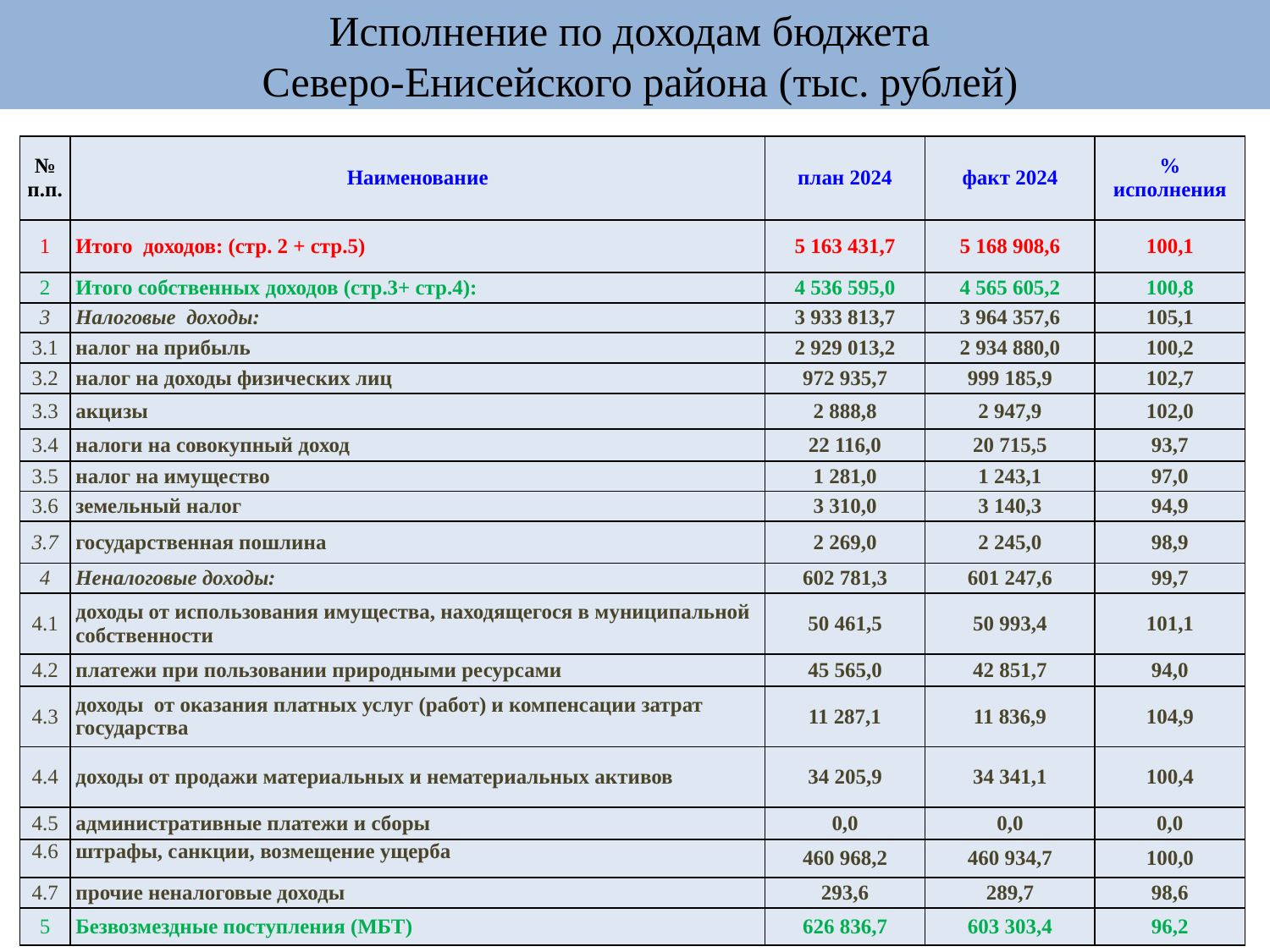

Исполнение по доходам бюджета
 Северо-Енисейского района (тыс. рублей)
| № п.п. | Наименование | план 2024 | факт 2024 | % исполнения |
| --- | --- | --- | --- | --- |
| 1 | Итого доходов: (стр. 2 + стр.5) | 5 163 431,7 | 5 168 908,6 | 100,1 |
| 2 | Итого собственных доходов (стр.3+ стр.4): | 4 536 595,0 | 4 565 605,2 | 100,8 |
| 3 | Налоговые доходы: | 3 933 813,7 | 3 964 357,6 | 105,1 |
| 3.1 | налог на прибыль | 2 929 013,2 | 2 934 880,0 | 100,2 |
| 3.2 | налог на доходы физических лиц | 972 935,7 | 999 185,9 | 102,7 |
| 3.3 | акцизы | 2 888,8 | 2 947,9 | 102,0 |
| 3.4 | налоги на совокупный доход | 22 116,0 | 20 715,5 | 93,7 |
| 3.5 | налог на имущество | 1 281,0 | 1 243,1 | 97,0 |
| 3.6 | земельный налог | 3 310,0 | 3 140,3 | 94,9 |
| 3.7 | государственная пошлина | 2 269,0 | 2 245,0 | 98,9 |
| 4 | Неналоговые доходы: | 602 781,3 | 601 247,6 | 99,7 |
| 4.1 | доходы от использования имущества, находящегося в муниципальной собственности | 50 461,5 | 50 993,4 | 101,1 |
| 4.2 | платежи при пользовании природными ресурсами | 45 565,0 | 42 851,7 | 94,0 |
| 4.3 | доходы от оказания платных услуг (работ) и компенсации затрат государства | 11 287,1 | 11 836,9 | 104,9 |
| 4.4 | доходы от продажи материальных и нематериальных активов | 34 205,9 | 34 341,1 | 100,4 |
| 4.5 | административные платежи и сборы | 0,0 | 0,0 | 0,0 |
| 4.6 | штрафы, санкции, возмещение ущерба | 460 968,2 | 460 934,7 | 100,0 |
| 4.7 | прочие неналоговые доходы | 293,6 | 289,7 | 98,6 |
| 5 | Безвозмездные поступления (МБТ) | 626 836,7 | 603 303,4 | 96,2 |